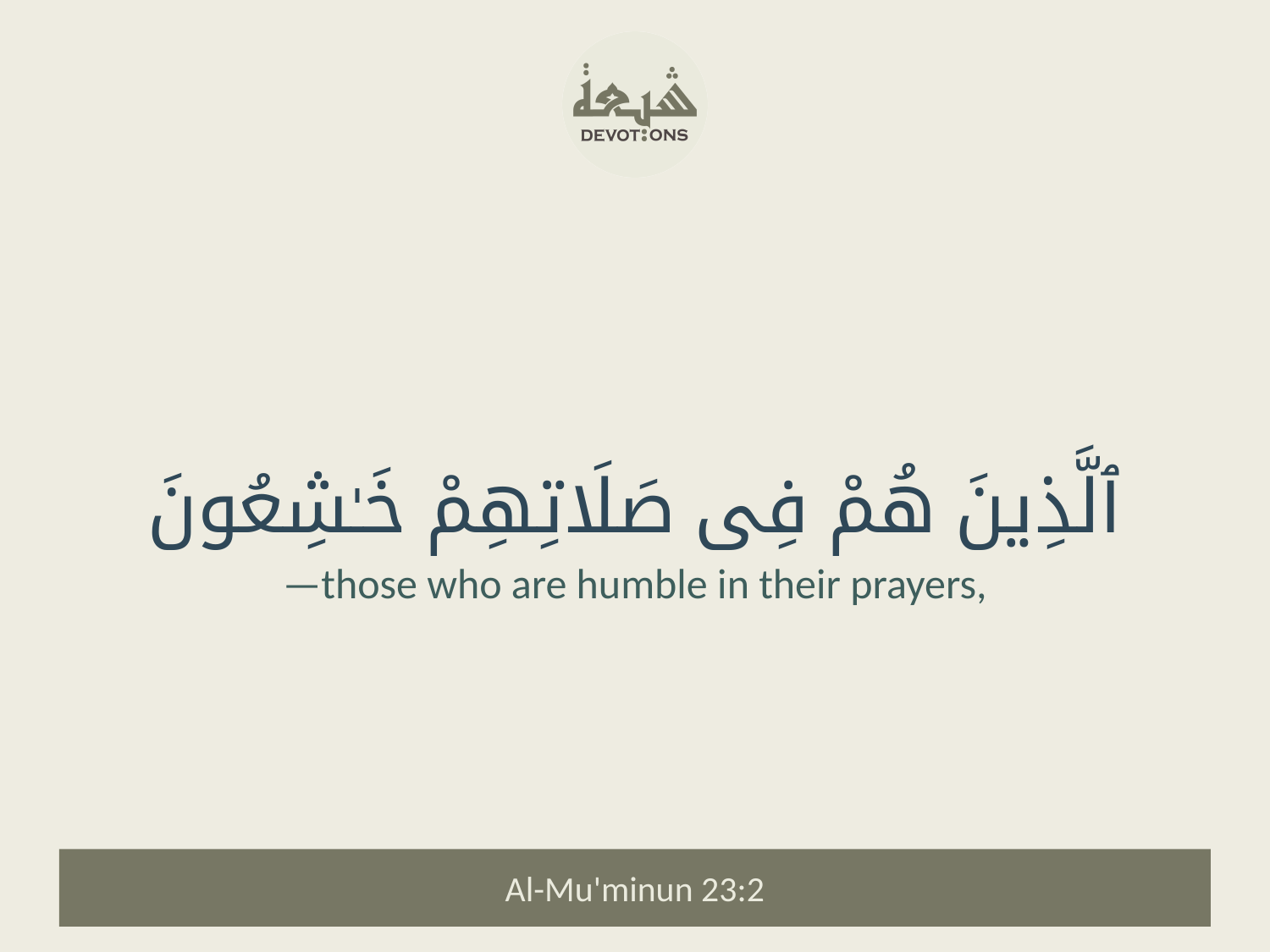

ٱلَّذِينَ هُمْ فِى صَلَاتِهِمْ خَـٰشِعُونَ
—those who are humble in their prayers,
Al-Mu'minun 23:2